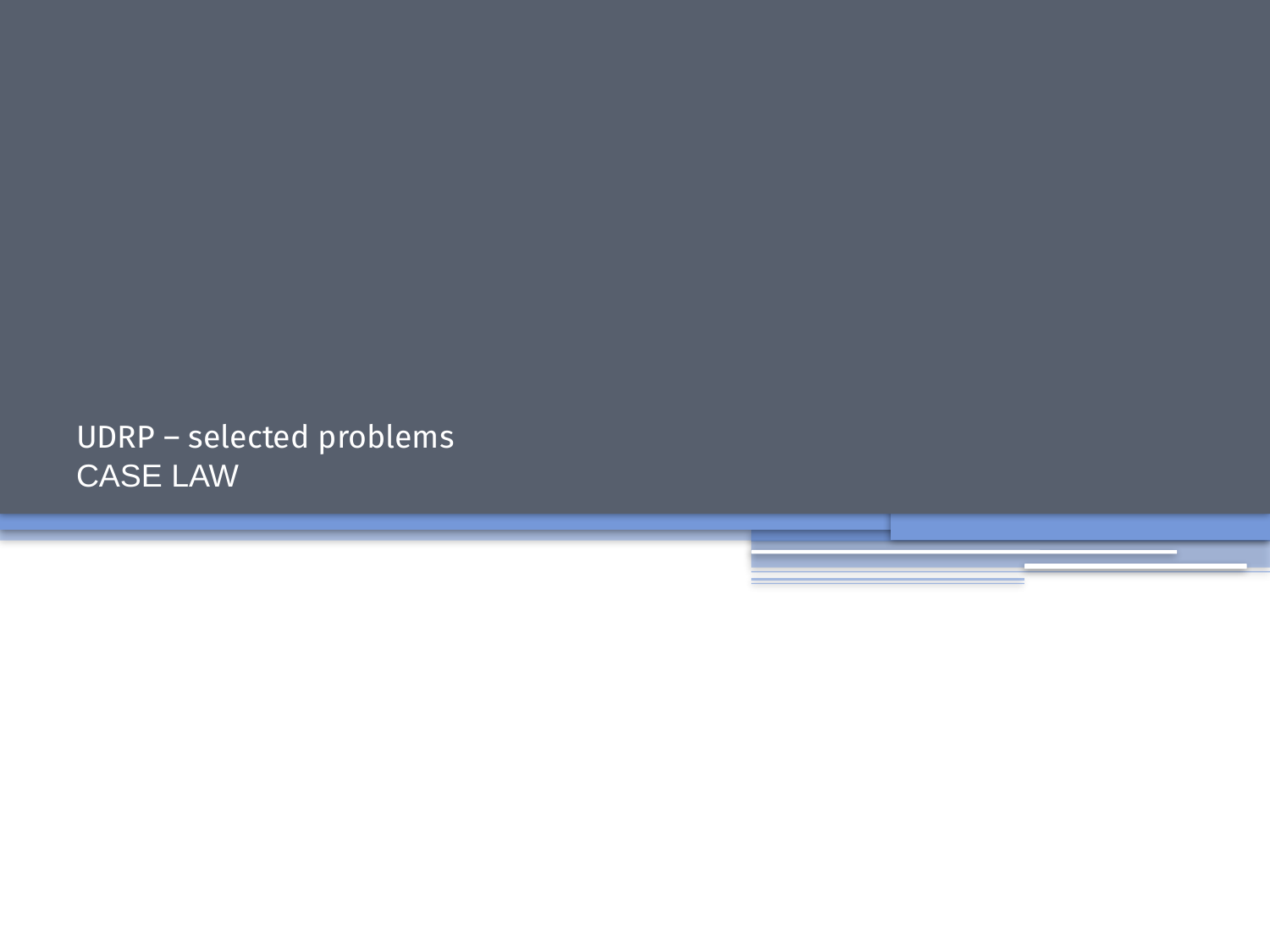

# UDRP – selected problems CASE LAW